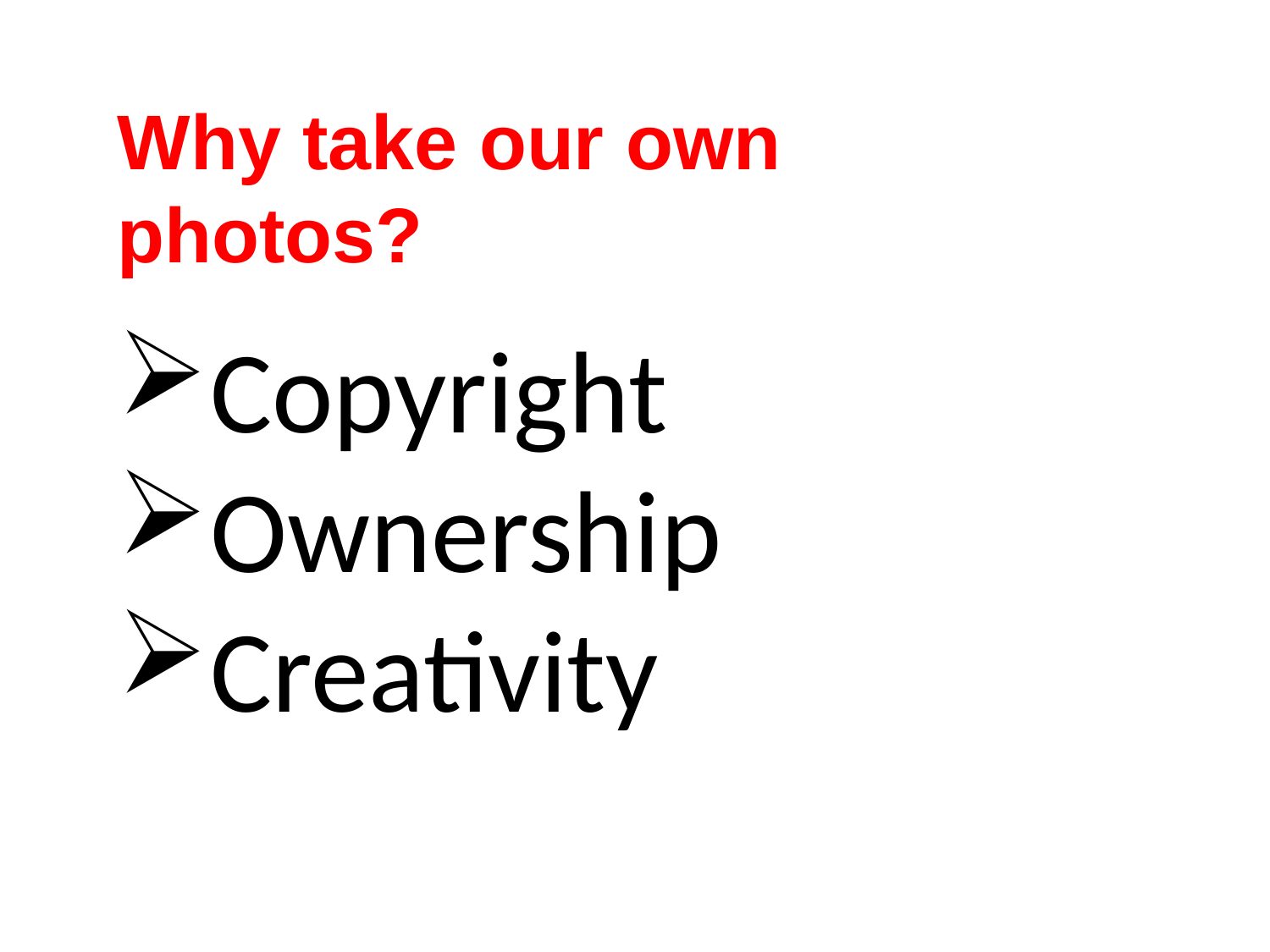

Why take our own photos?

Copyright
Ownership
Creativity